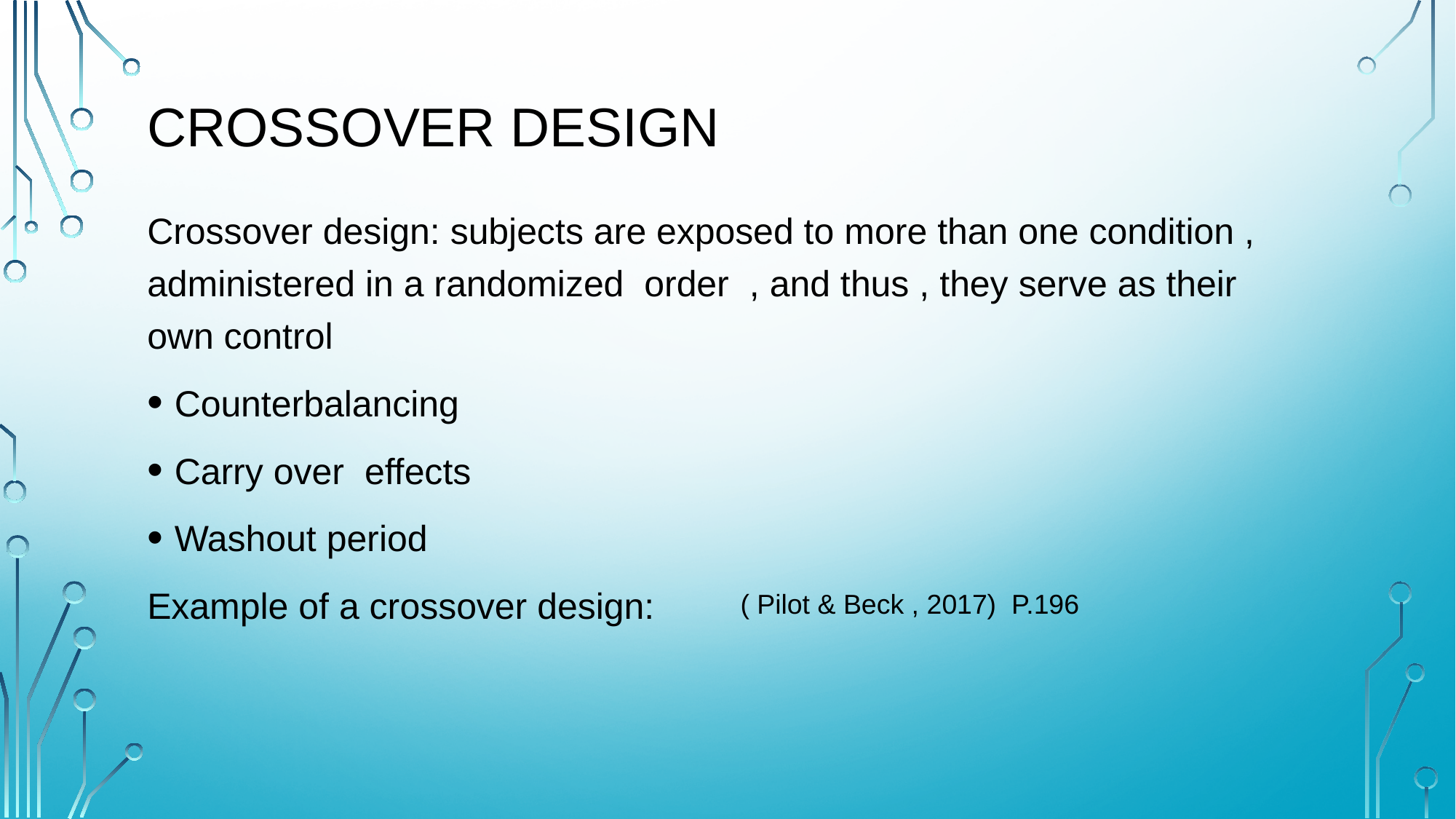

# Crossover design
Crossover design: subjects are exposed to more than one condition , administered in a randomized  order  , and thus , they serve as their own control
Counterbalancing
Carry over  effects
Washout period
Example of a crossover design:
( Pilot & Beck , 2017)  P.196